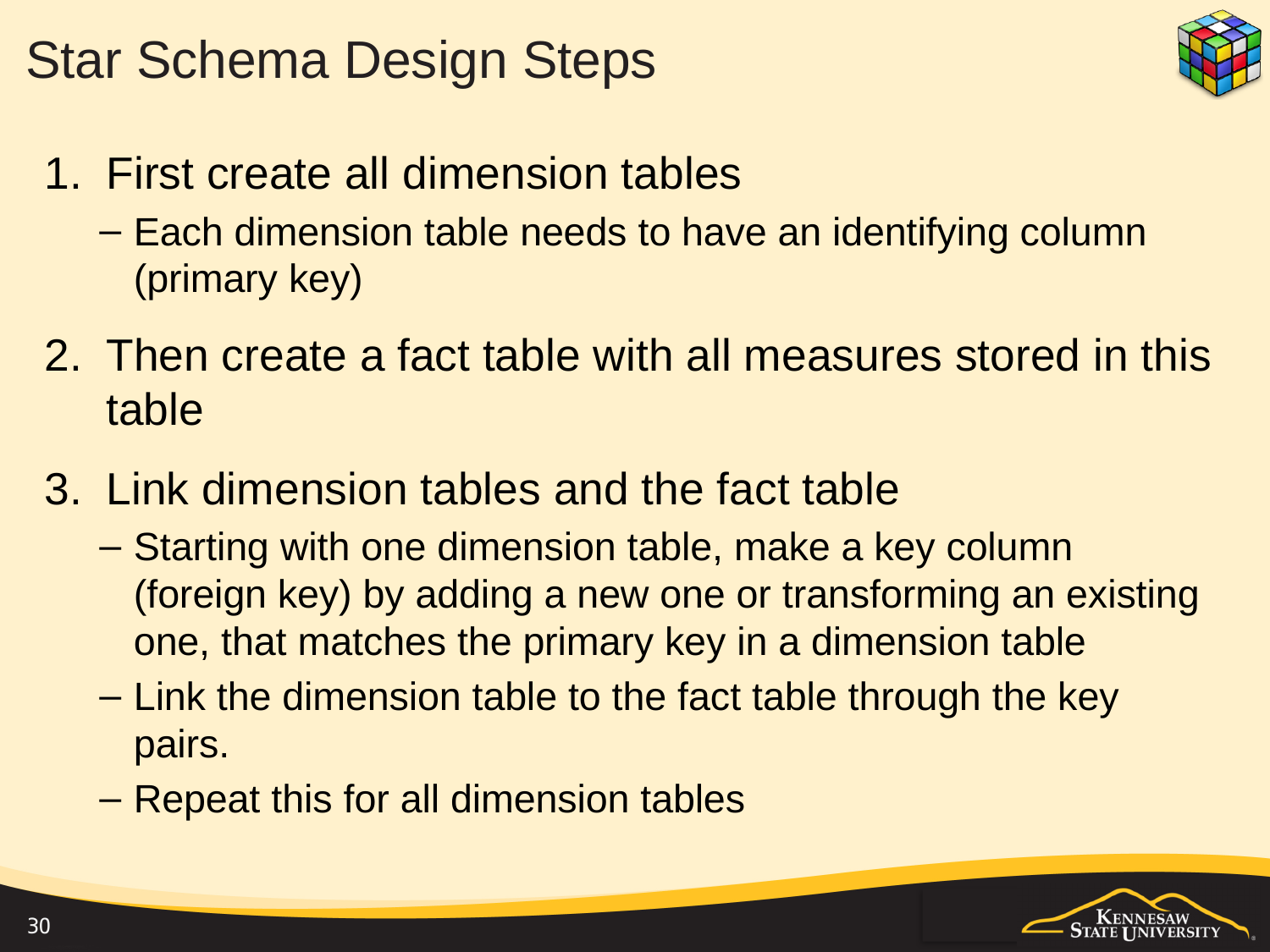

# Star Schema Design Steps
First create all dimension tables
Each dimension table needs to have an identifying column (primary key)
Then create a fact table with all measures stored in this table
Link dimension tables and the fact table
Starting with one dimension table, make a key column (foreign key) by adding a new one or transforming an existing one, that matches the primary key in a dimension table
Link the dimension table to the fact table through the key pairs.
Repeat this for all dimension tables
30